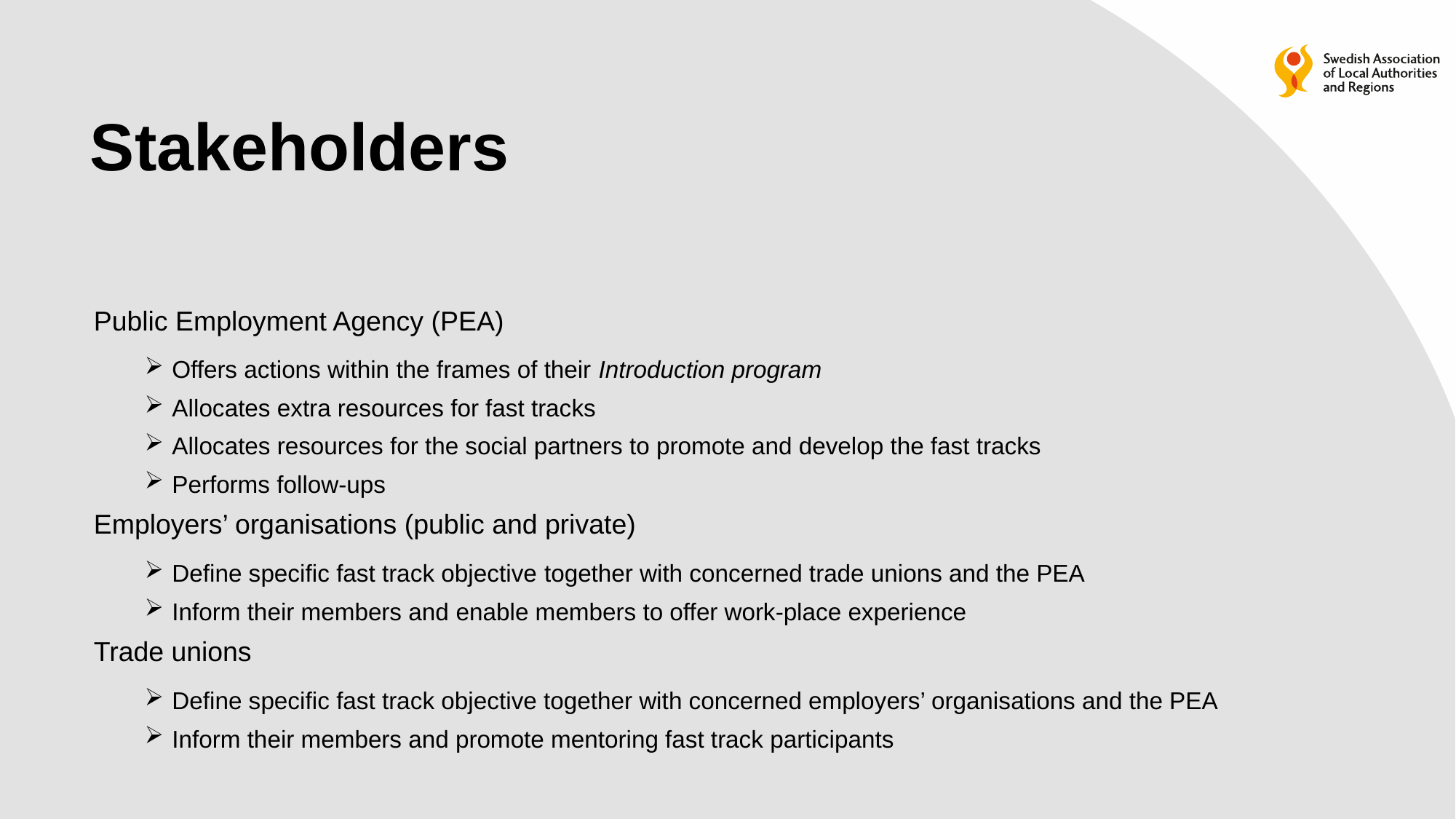

# Stakeholders
Public Employment Agency (PEA)
Offers actions within the frames of their Introduction program
Allocates extra resources for fast tracks
Allocates resources for the social partners to promote and develop the fast tracks
Performs follow-ups
Employers’ organisations (public and private)
Define specific fast track objective together with concerned trade unions and the PEA
Inform their members and enable members to offer work-place experience
Trade unions
Define specific fast track objective together with concerned employers’ organisations and the PEA
Inform their members and promote mentoring fast track participants